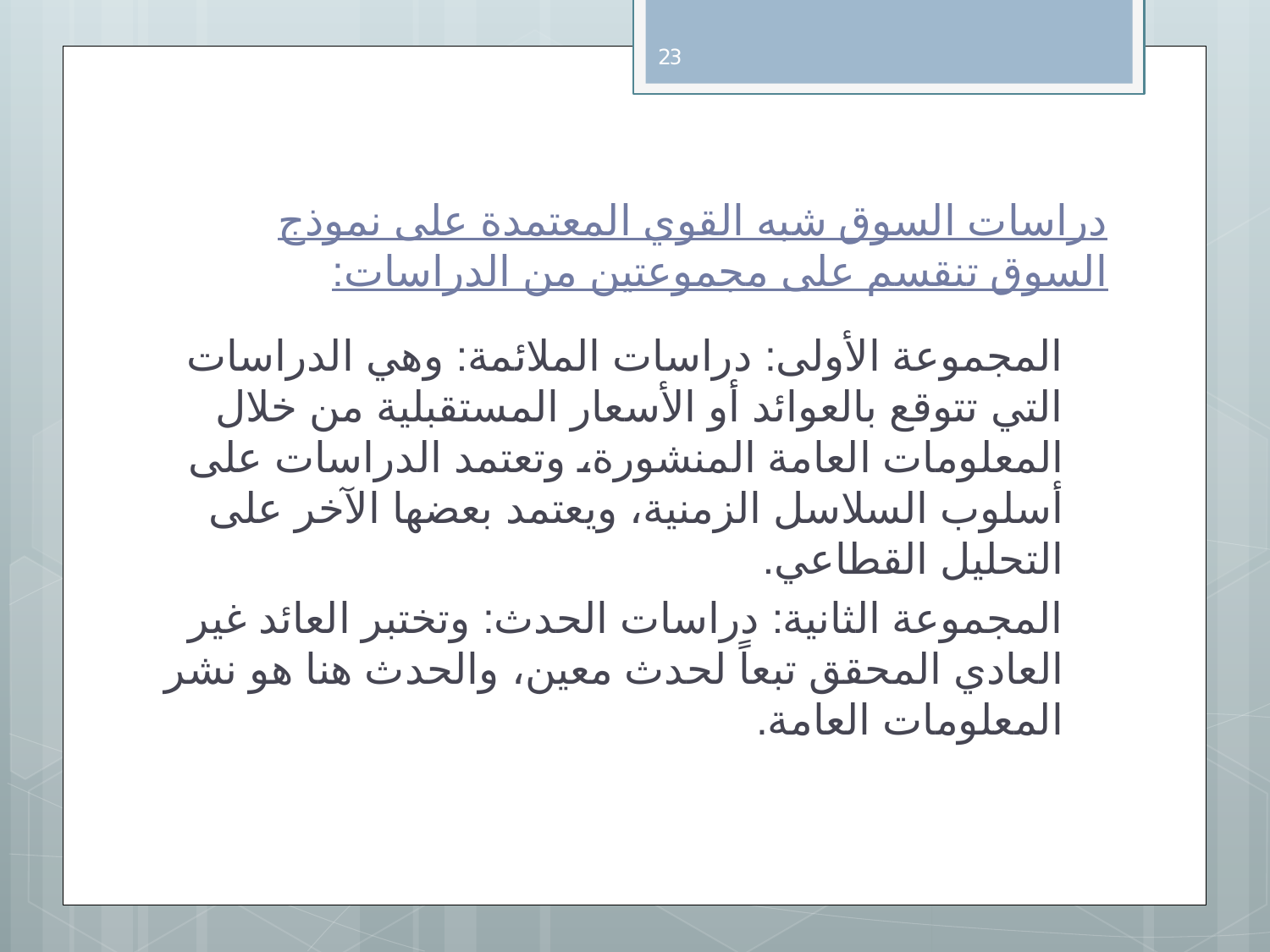

23
# دراسات السوق شبه القوي المعتمدة على نموذج السوق تنقسم على مجموعتين من الدراسات:
المجموعة الأولى: دراسات الملائمة: وهي الدراسات التي تتوقع بالعوائد أو الأسعار المستقبلية من خلال المعلومات العامة المنشورة، وتعتمد الدراسات على أسلوب السلاسل الزمنية، ويعتمد بعضها الآخر على التحليل القطاعي.
المجموعة الثانية: دراسات الحدث: وتختبر العائد غير العادي المحقق تبعاً لحدث معين، والحدث هنا هو نشر المعلومات العامة.